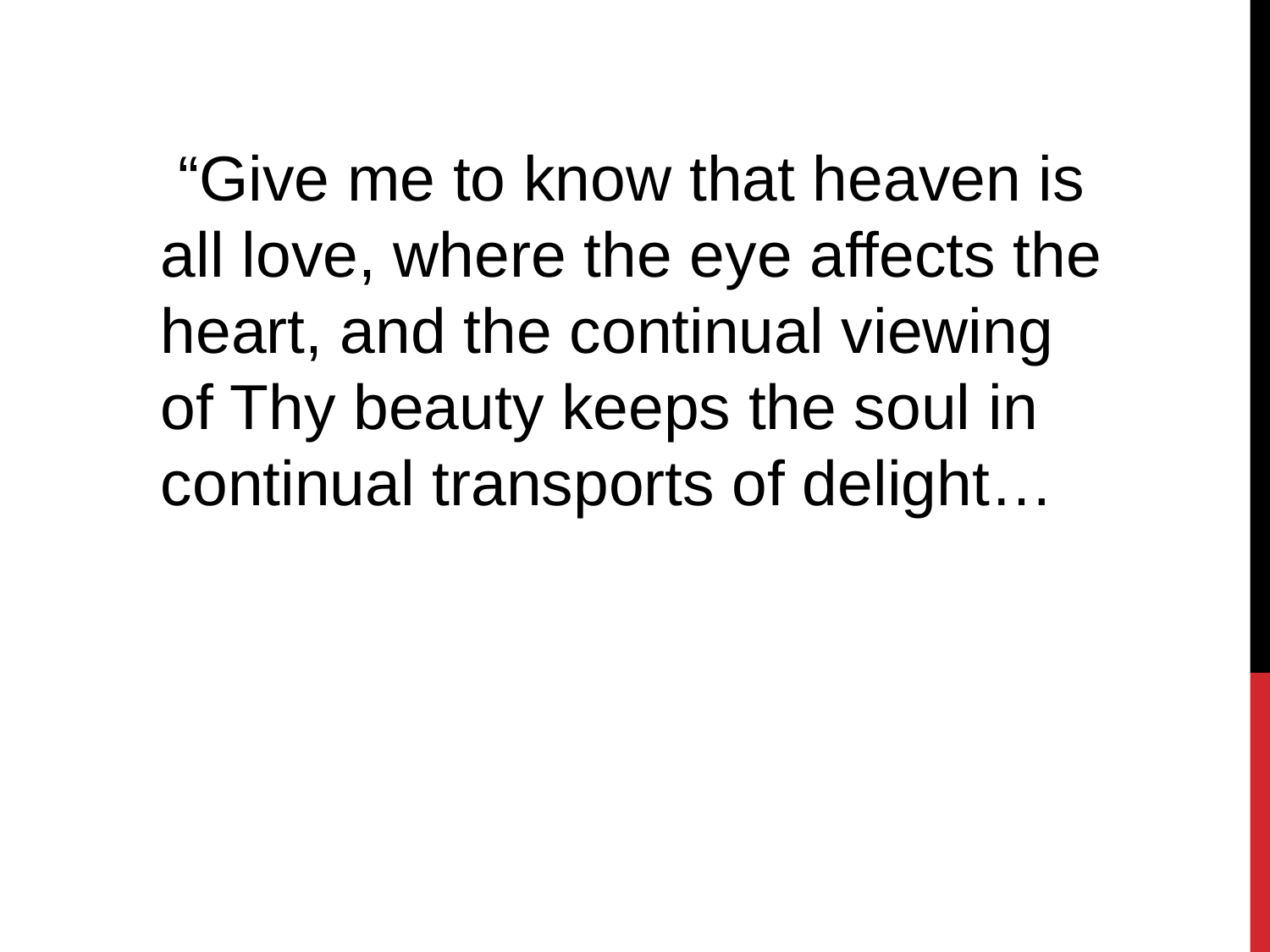

“Give me to know that heaven is all love, where the eye affects the heart, and the continual viewing of Thy beauty keeps the soul in continual transports of delight…